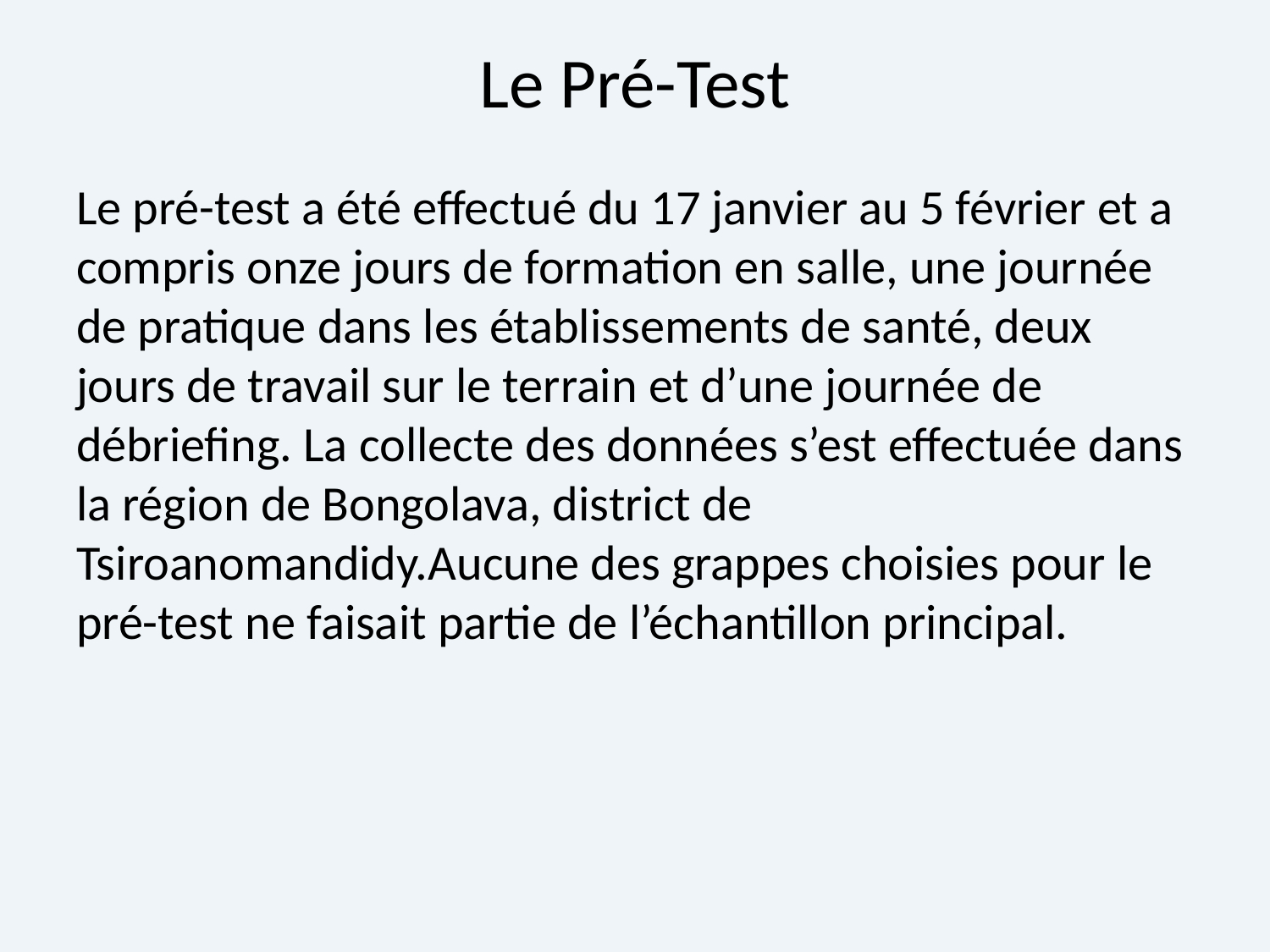

# Le Pré-Test
Le pré-test a été effectué du 17 janvier au 5 février et a compris onze jours de formation en salle, une journée de pratique dans les établissements de santé, deux jours de travail sur le terrain et d’une journée de débriefing. La collecte des données s’est effectuée dans la région de Bongolava, district de Tsiroanomandidy.Aucune des grappes choisies pour le pré-test ne faisait partie de l’échantillon principal.